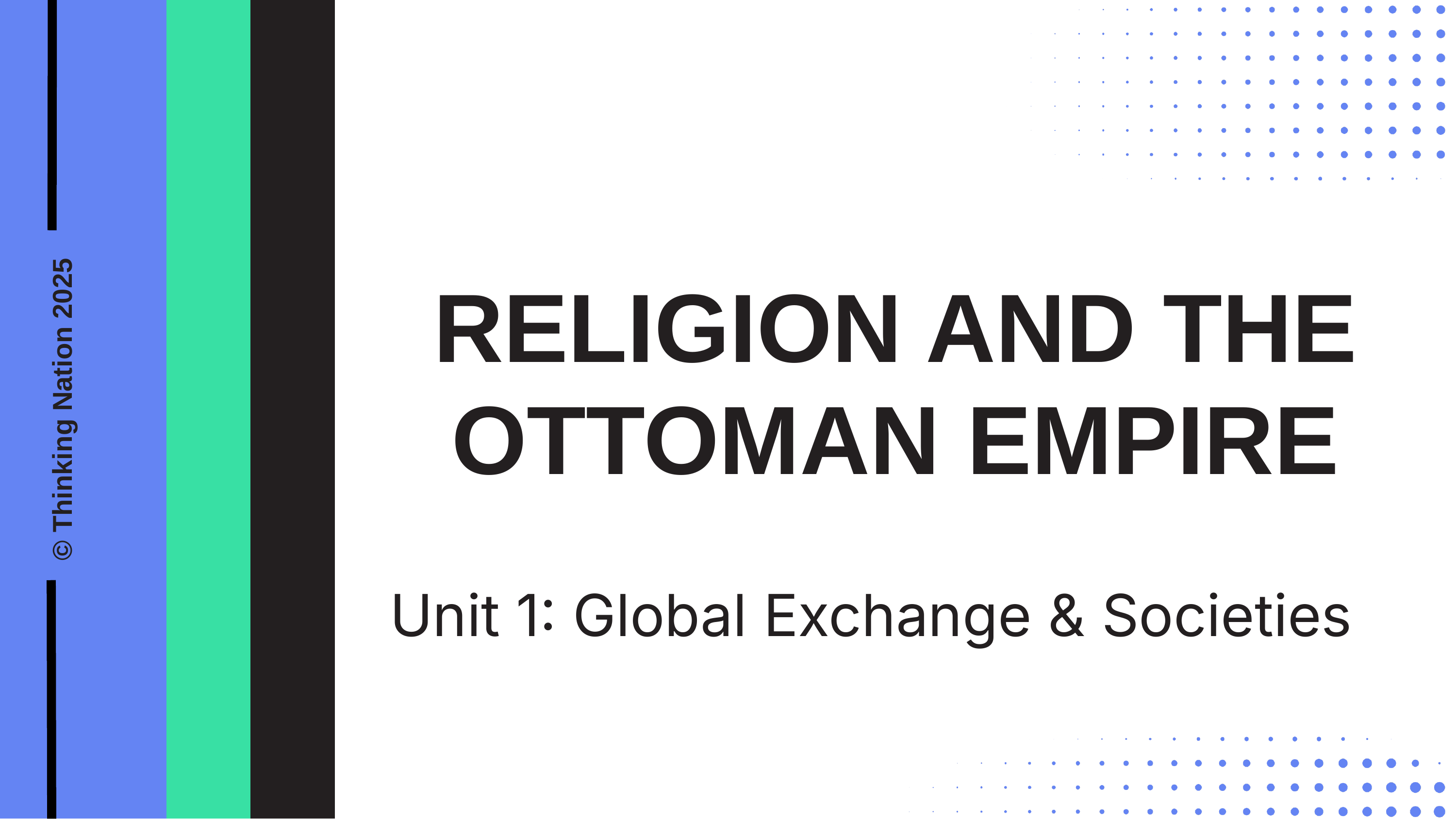

RELIGION AND THE OTTOMAN EMPIRE
© Thinking Nation 2025
Unit 1: Global Exchange & Societies